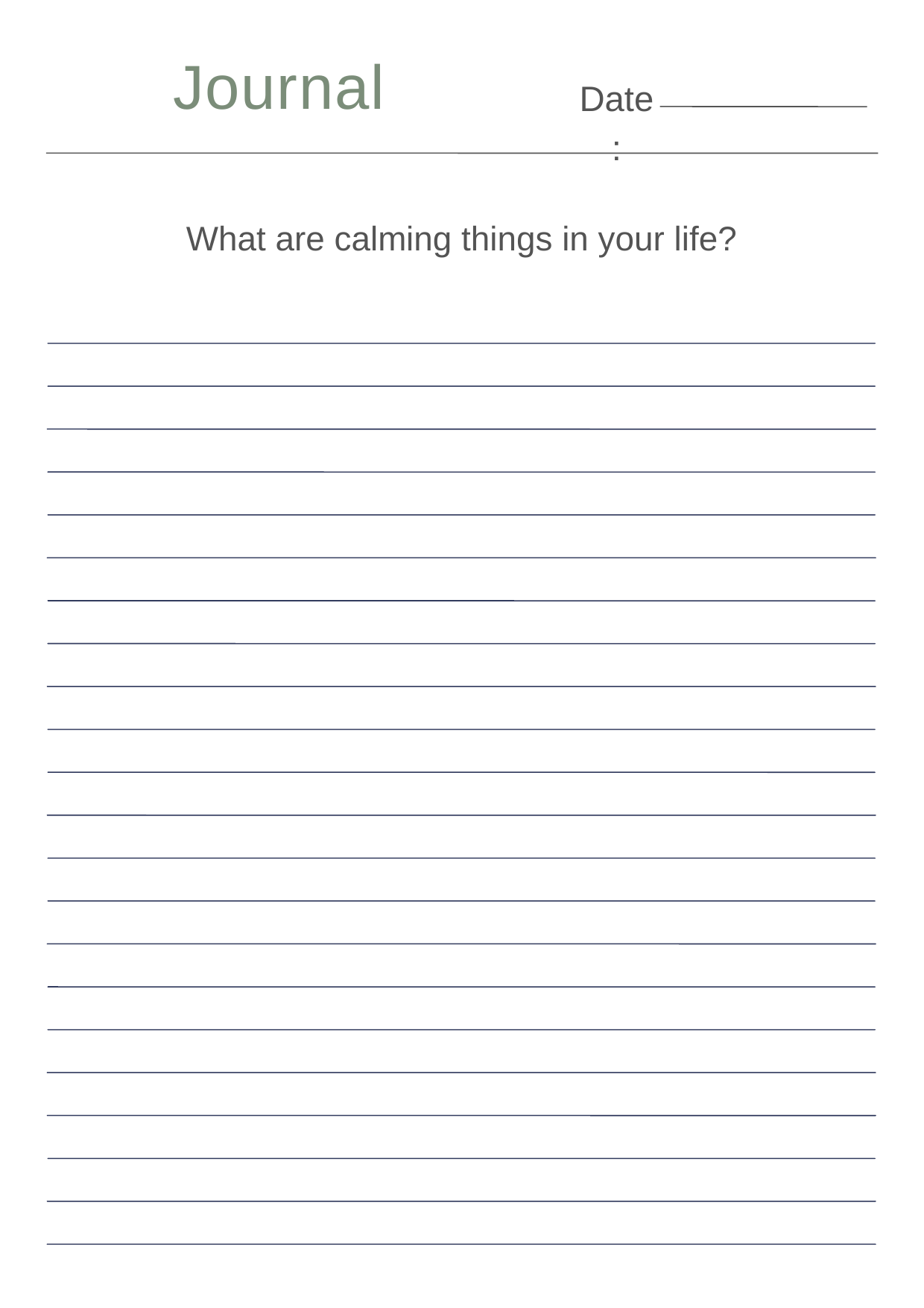

Journal
Date:

What are calming things in your life?